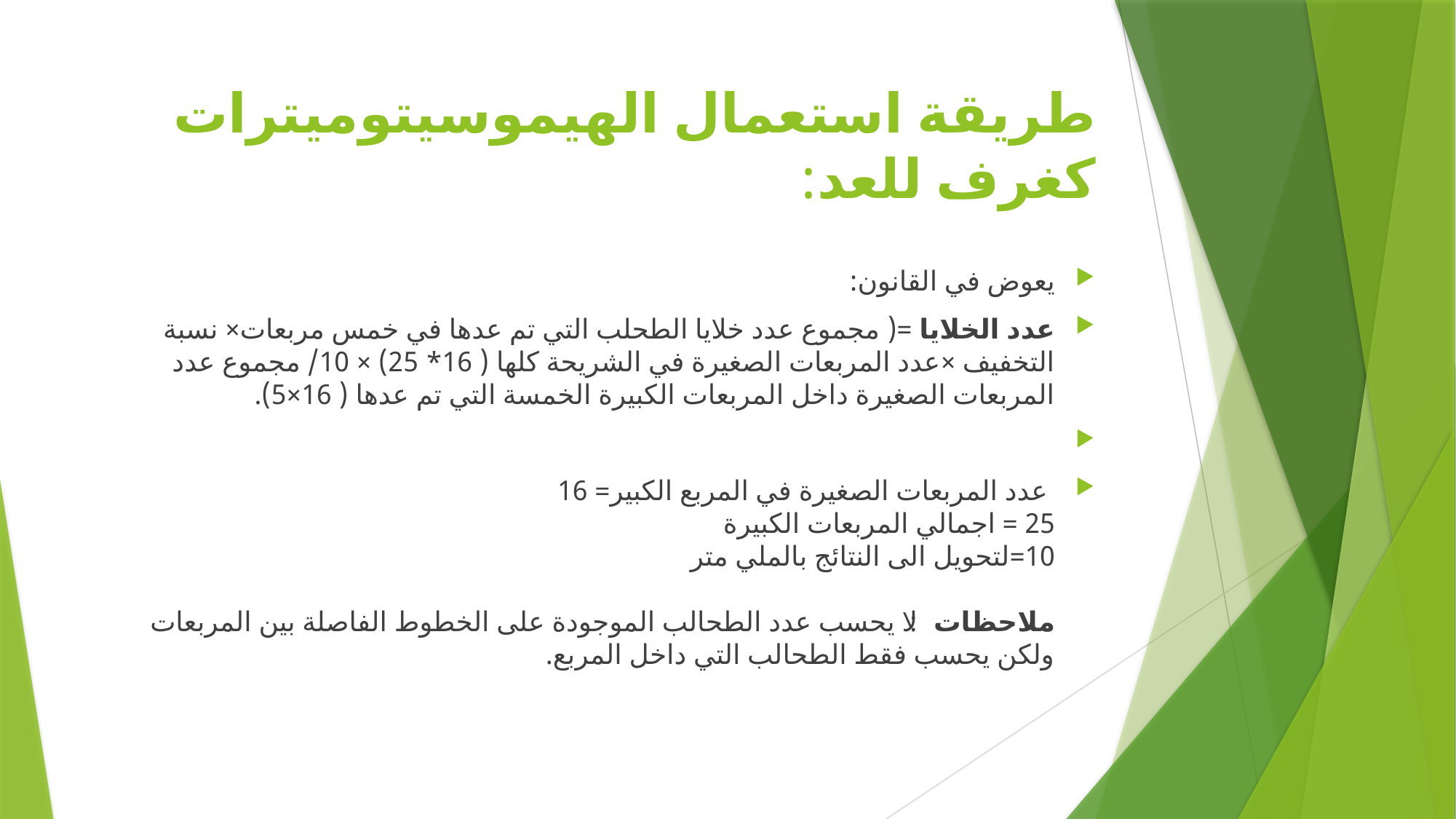

# طريقة استعمال الهيموسيتوميترات كغرف للعد:
يعوض في القانون:
عدد الخلايا =( مجموع عدد خلايا الطحلب التي تم عدها في خمس مربعات× نسبة التخفيف ×عدد المربعات الصغيرة في الشريحة كلها ( 16* 25) × 10/ مجموع عدد المربعات الصغيرة داخل المربعات الكبيرة الخمسة التي تم عدها ( 16×5).

 عدد المربعات الصغيرة في المربع الكبير= 16
25 = اجمالي المربعات الكبيرة
10=لتحويل الى النتائج بالملي متر
ملاحظات: لا يحسب عدد الطحالب الموجودة على الخطوط الفاصلة بين المربعات ولكن يحسب فقط الطحالب التي داخل المربع.